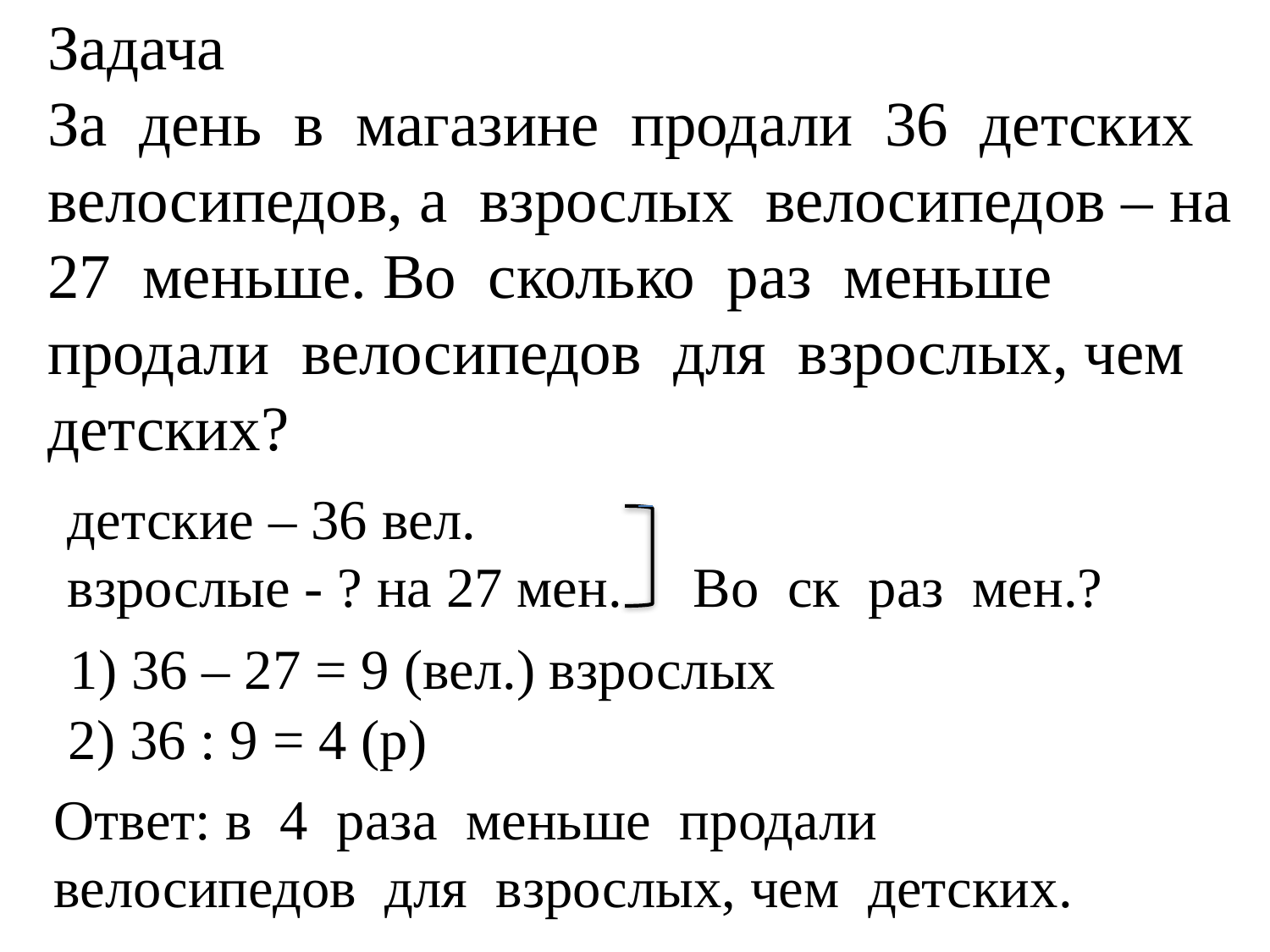

Задача
За  день  в  магазине  продали  36  детских  велосипедов, а  взрослых  велосипедов – на  27  меньше. Во  сколько  раз  меньше  продали  велосипедов  для  взрослых, чем  детских?
детские – 36 вел.
взрослые - ? на 27 мен.     Во  ск  раз  мен.?

1) 36 – 27 = 9 (вел.) взрослых
2) 36 : 9 = 4 (р)
Ответ: в  4  раза  меньше  продали  велосипедов  для  взрослых, чем  детских.